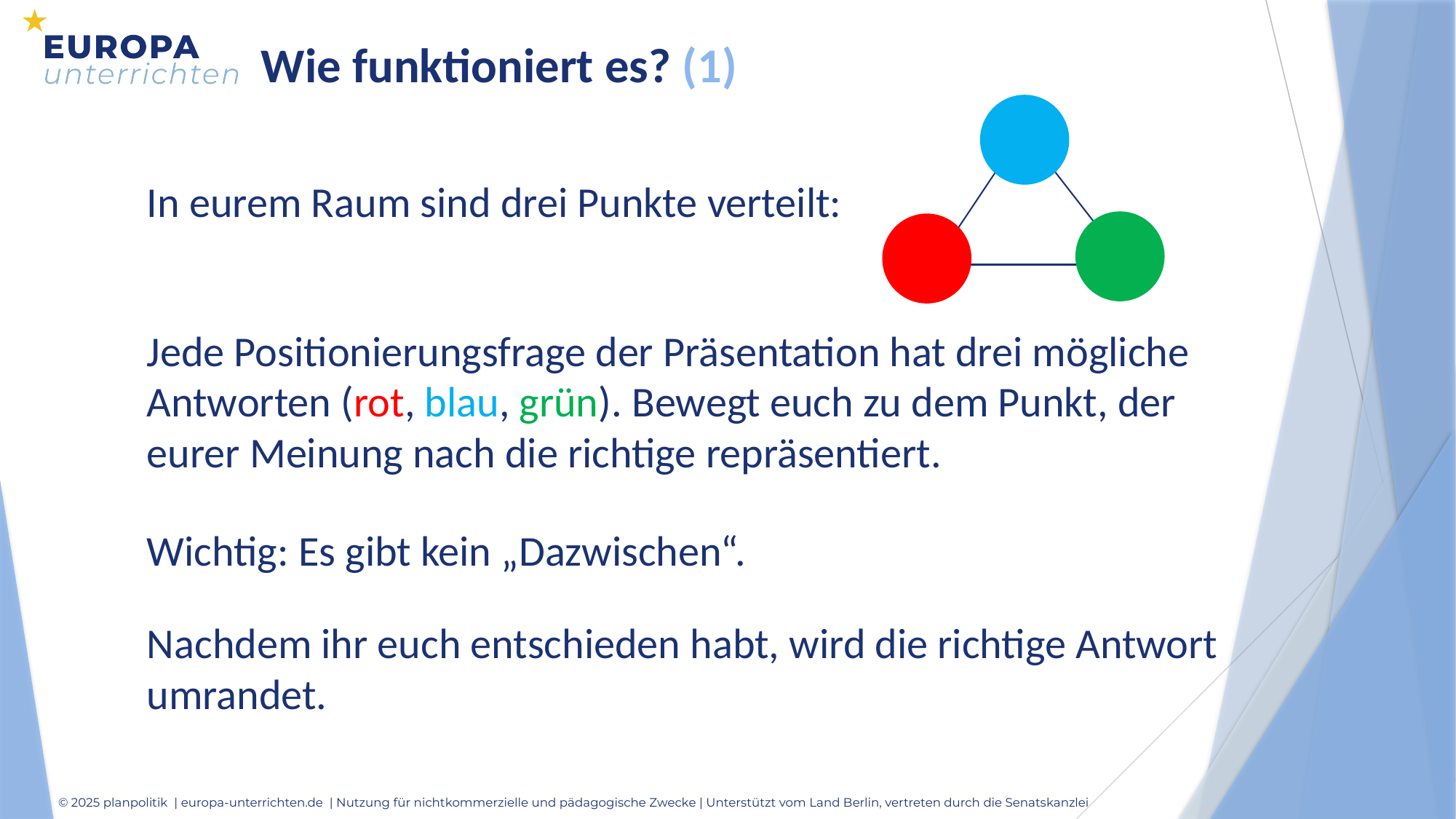

Wie funktioniert es? (1)

In eurem Raum sind drei Punkte verteilt:

Jede Positionierungsfrage der Präsentation hat drei mögliche Antworten (rot, blau, grün). Bewegt euch zu dem Punkt, der eurer Meinung nach die richtige repräsentiert.
Wichtig: Es gibt kein „Dazwischen“.
Nachdem ihr euch entschieden habt, wird die richtige Antwort umrandet.